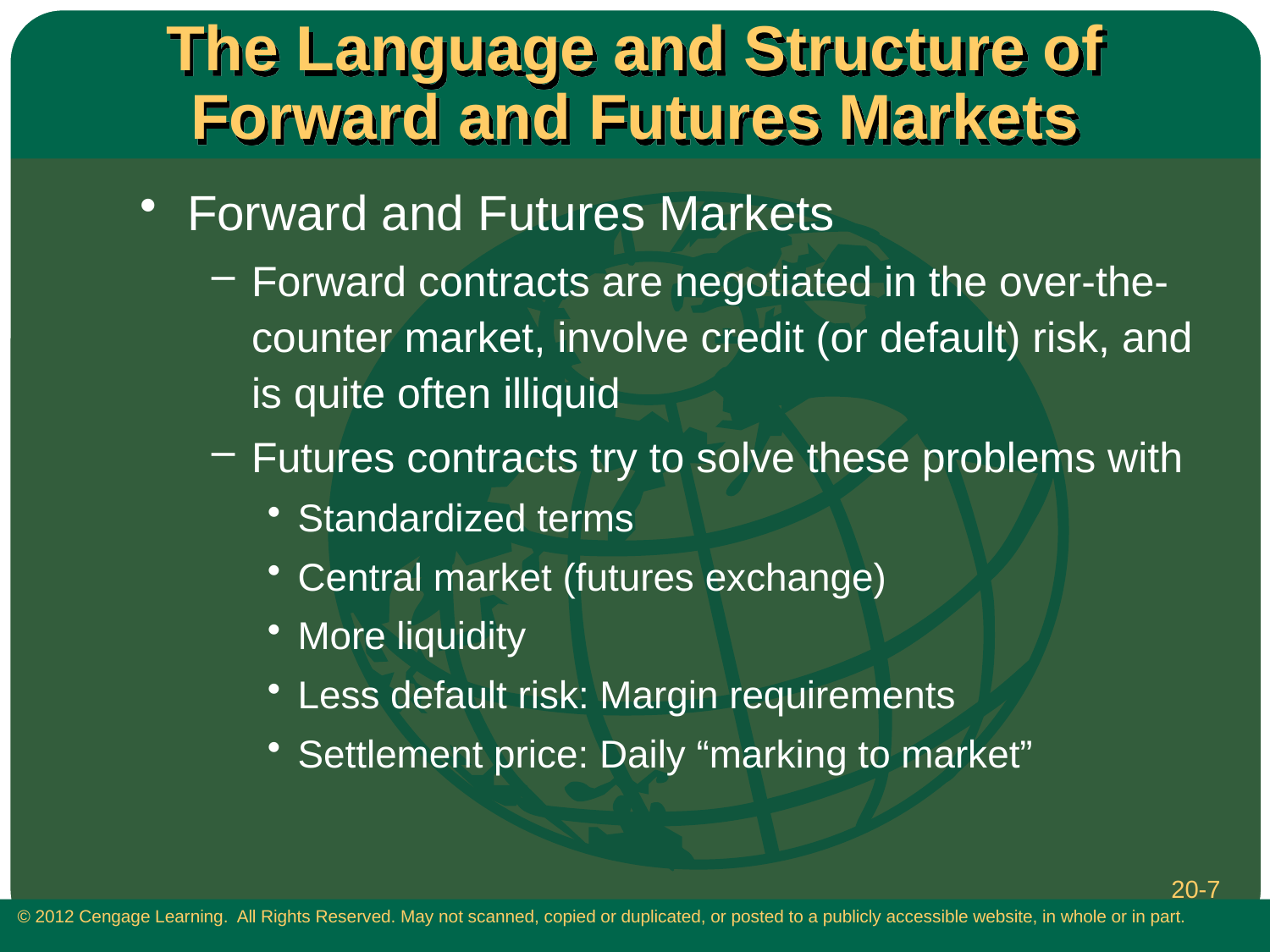

# The Language and Structure of Forward and Futures Markets
Forward and Futures Markets
Forward contracts are negotiated in the over-the-counter market, involve credit (or default) risk, and is quite often illiquid
Futures contracts try to solve these problems with
Standardized terms
Central market (futures exchange)
More liquidity
Less default risk: Margin requirements
Settlement price: Daily “marking to market”
20-7
 © 2012 Cengage Learning.  All Rights Reserved. May not scanned, copied or duplicated, or posted to a publicly accessible website, in whole or in part.